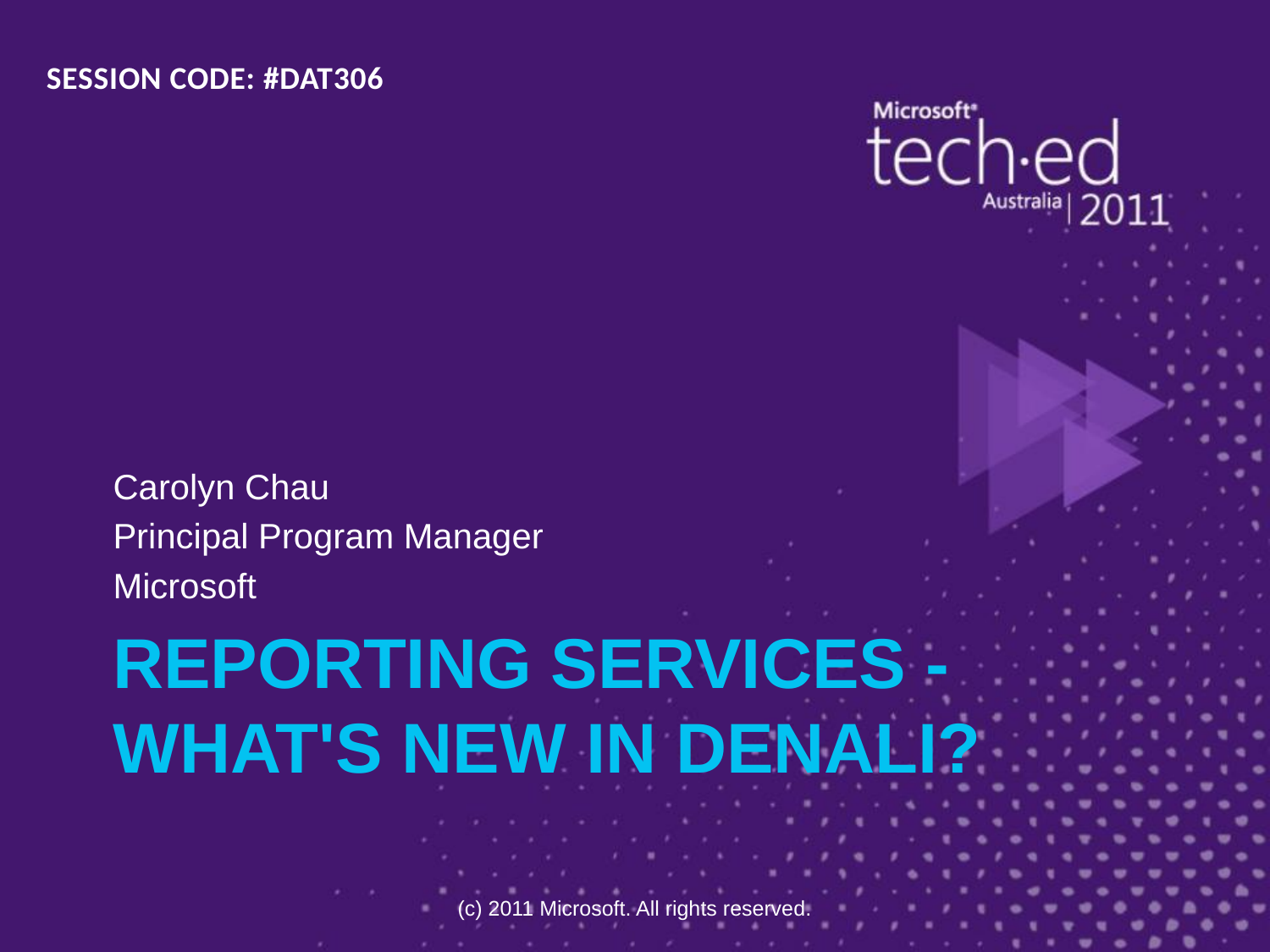

SESSION CODE: #DAT306
Carolyn Chau
Principal Program Manager
Microsoft
# Reporting Services - What's New in Denali?
(c) 2011 Microsoft. All rights reserved.